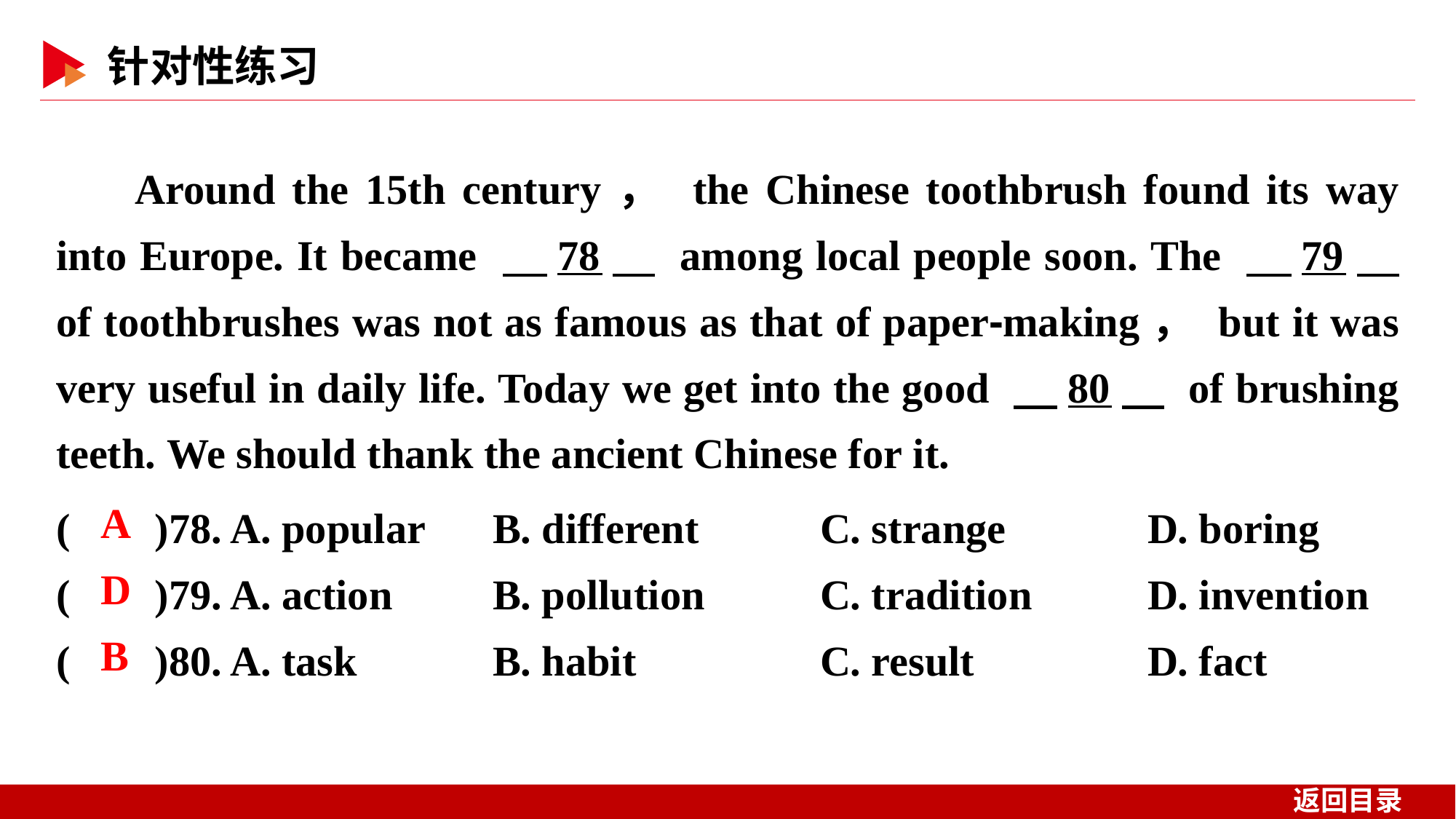

Around the 15th century， the Chinese toothbrush found its way into Europe. It became 　78　 among local people soon. The 　79　 of toothbrushes was not as famous as that of paper⁃making， but it was very useful in daily life. Today we get into the good 　80　 of brushing teeth. We should thank the ancient Chinese for it.
(        )78. A. popular 	B. different		C. strange　	D. boring
(        )79. A. action       	B. pollution		C. tradition　   	D. invention
(        )80. A. task        	B. habit		C. result           	D. fact
   A
   D
   B